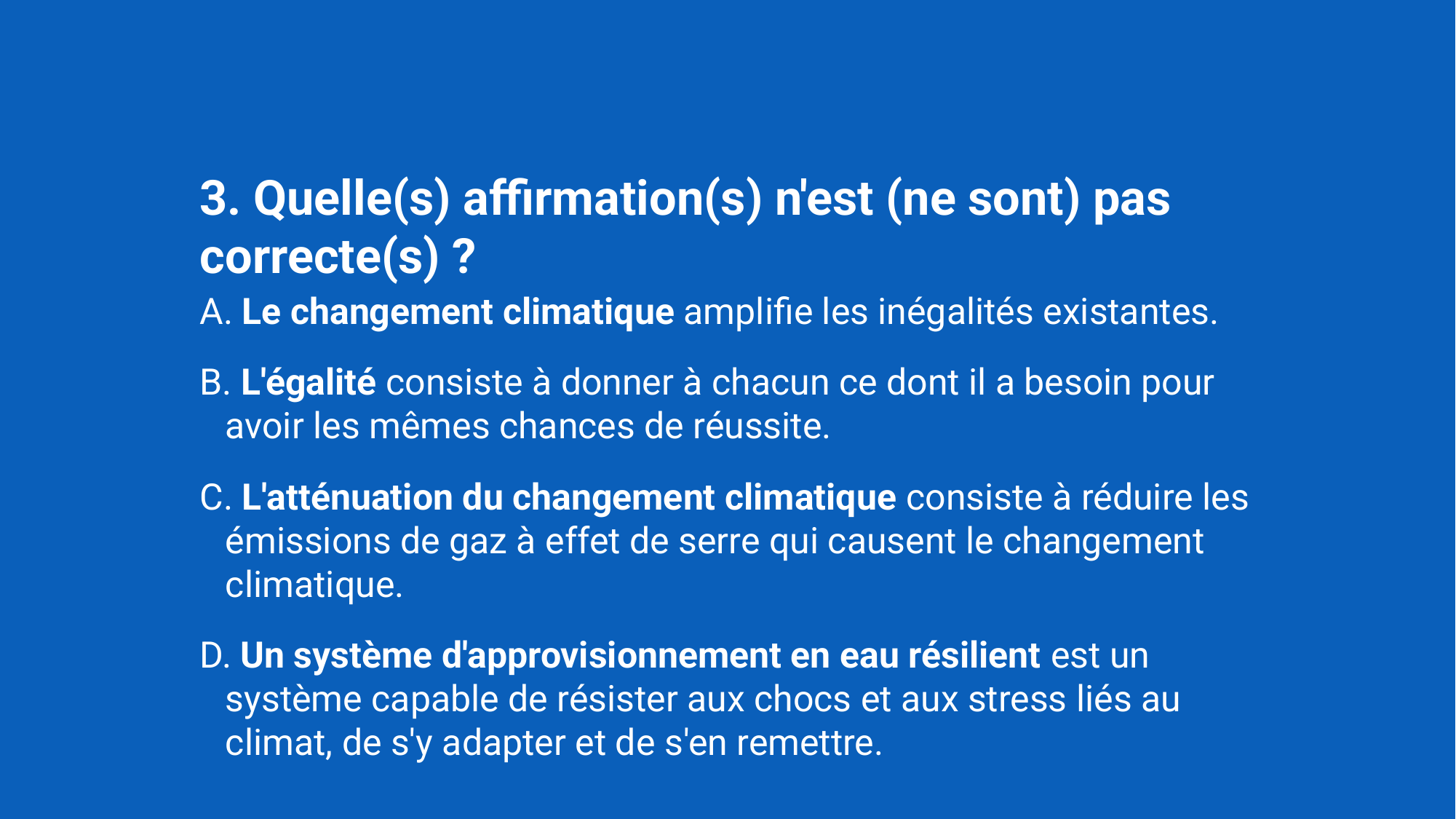

3. Quelle(s) affirmation(s) n'est (ne sont) pas correcte(s) ?
 Le changement climatique amplifie les inégalités existantes.
 L'égalité consiste à donner à chacun ce dont il a besoin pour avoir les mêmes chances de réussite.
 L'atténuation du changement climatique consiste à réduire les émissions de gaz à effet de serre qui causent le changement climatique.
 Un système d'approvisionnement en eau résilient est un système capable de résister aux chocs et aux stress liés au climat, de s'y adapter et de s'en remettre.